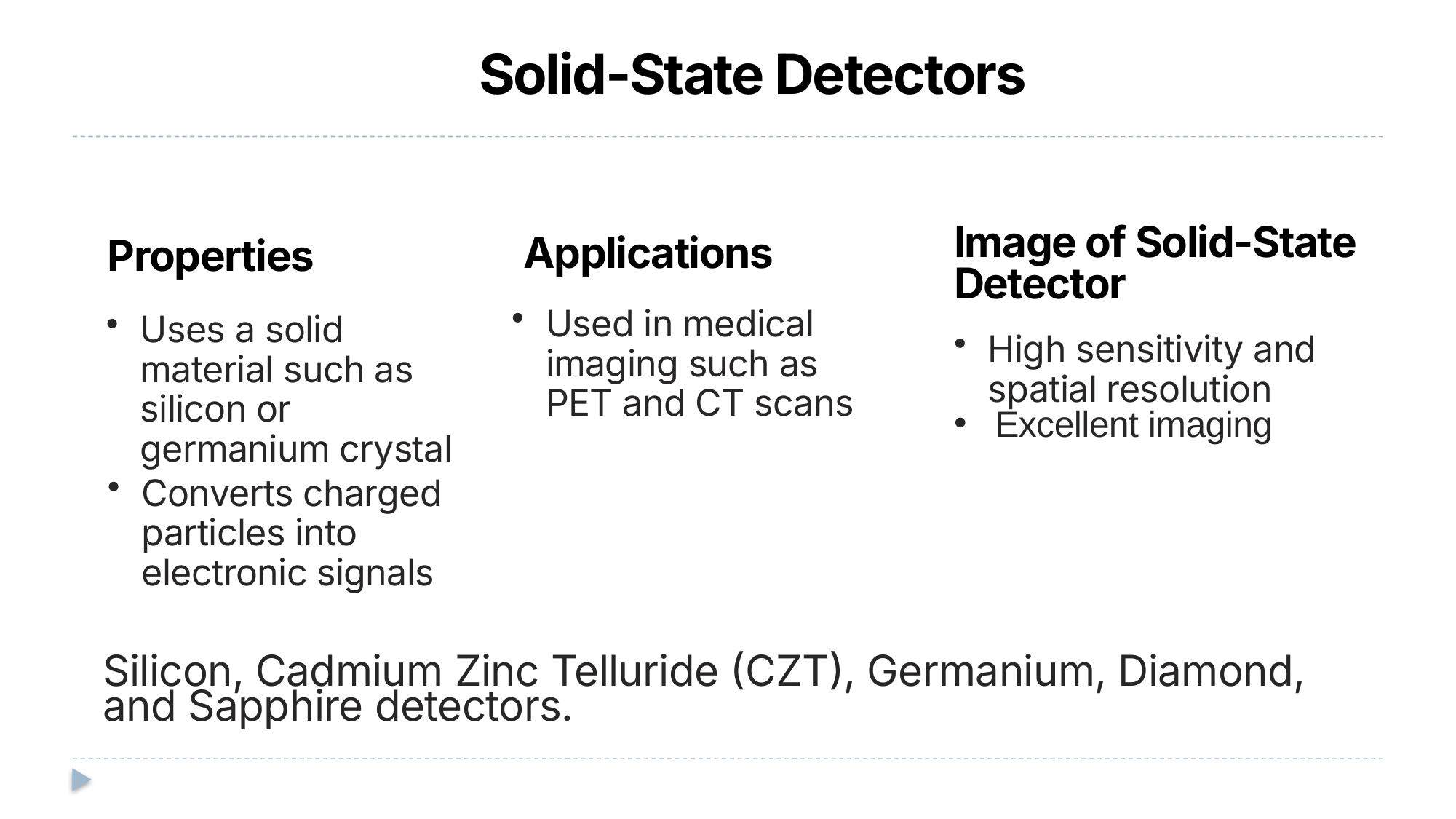

Solid-State Detectors
Image of Solid-State Detector
Applications
Properties
Used in medical imaging such as PET and CT scans
Uses a solid material such as silicon or germanium crystal
High sensitivity and spatial resolution
Excellent imaging
Converts charged particles into electronic signals
Silicon, Cadmium Zinc Telluride (CZT), Germanium, Diamond, and Sapphire detectors.